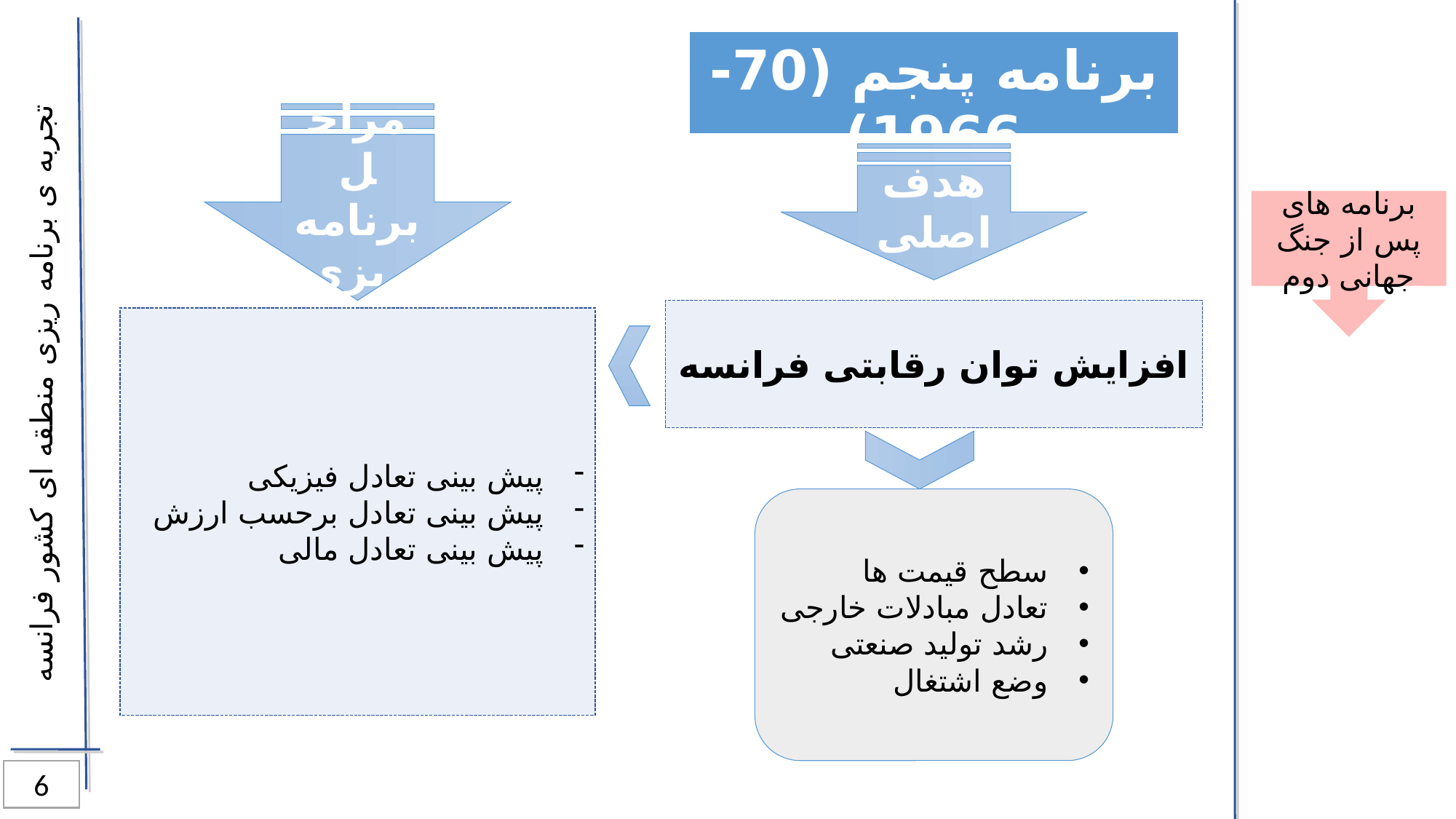

برنامه پنجم (70-1966)
مراحل برنامه ریزی
هدف اصلی
برنامه های پس از جنگ جهانی دوم
افزایش توان رقابتی فرانسه
پیش بینی تعادل فیزیکی
پیش بینی تعادل برحسب ارزش
پیش بینی تعادل مالی

تجربه ی برنامه ریزی منطقه ای کشور فرانسه

سطح قیمت ها
تعادل مبادلات خارجی
رشد تولید صنعتی
وضع اشتغال

6